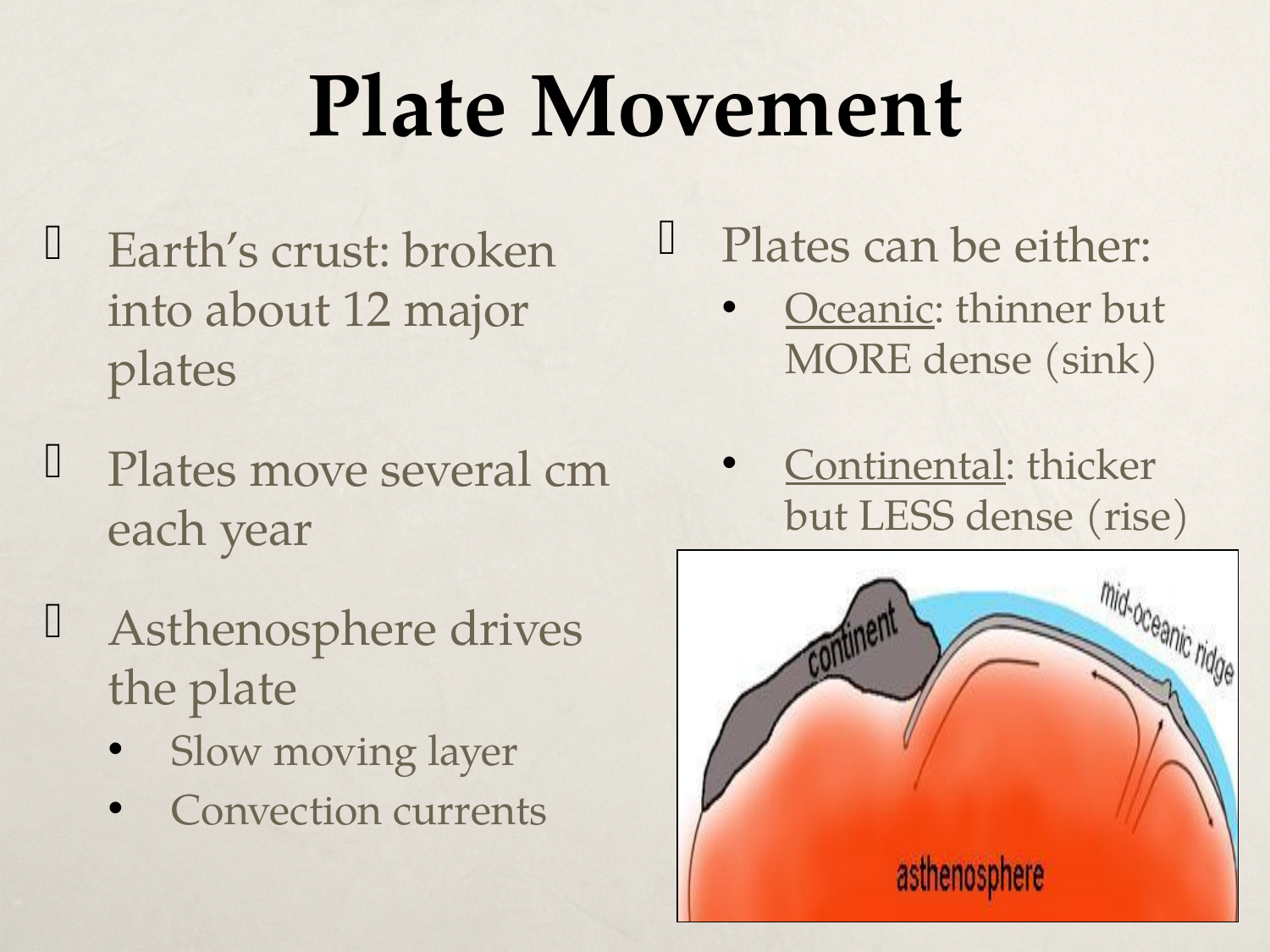

# Plate Movement
Plates can be either:
Oceanic: thinner but MORE dense (sink)

Continental: thicker but LESS dense (rise)
Earth’s crust: broken into about 12 major plates

Plates move several cm each year

Asthenosphere drives the plate
Slow moving layer
Convection currents